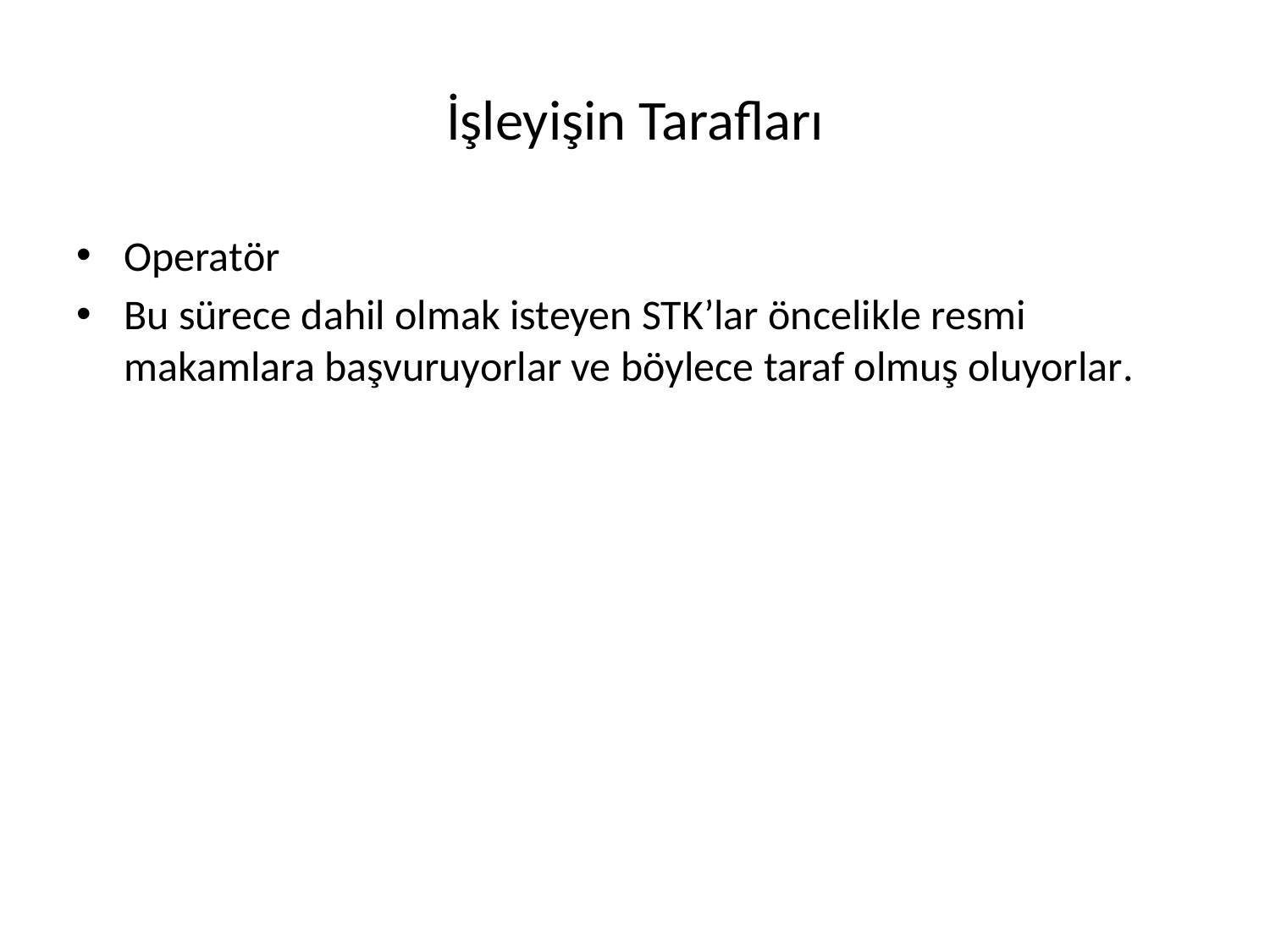

# İşleyişin Tarafları
Operatör
Bu sürece dahil olmak isteyen STK’lar öncelikle resmi makamlara başvuruyorlar ve böylece taraf olmuş oluyorlar.